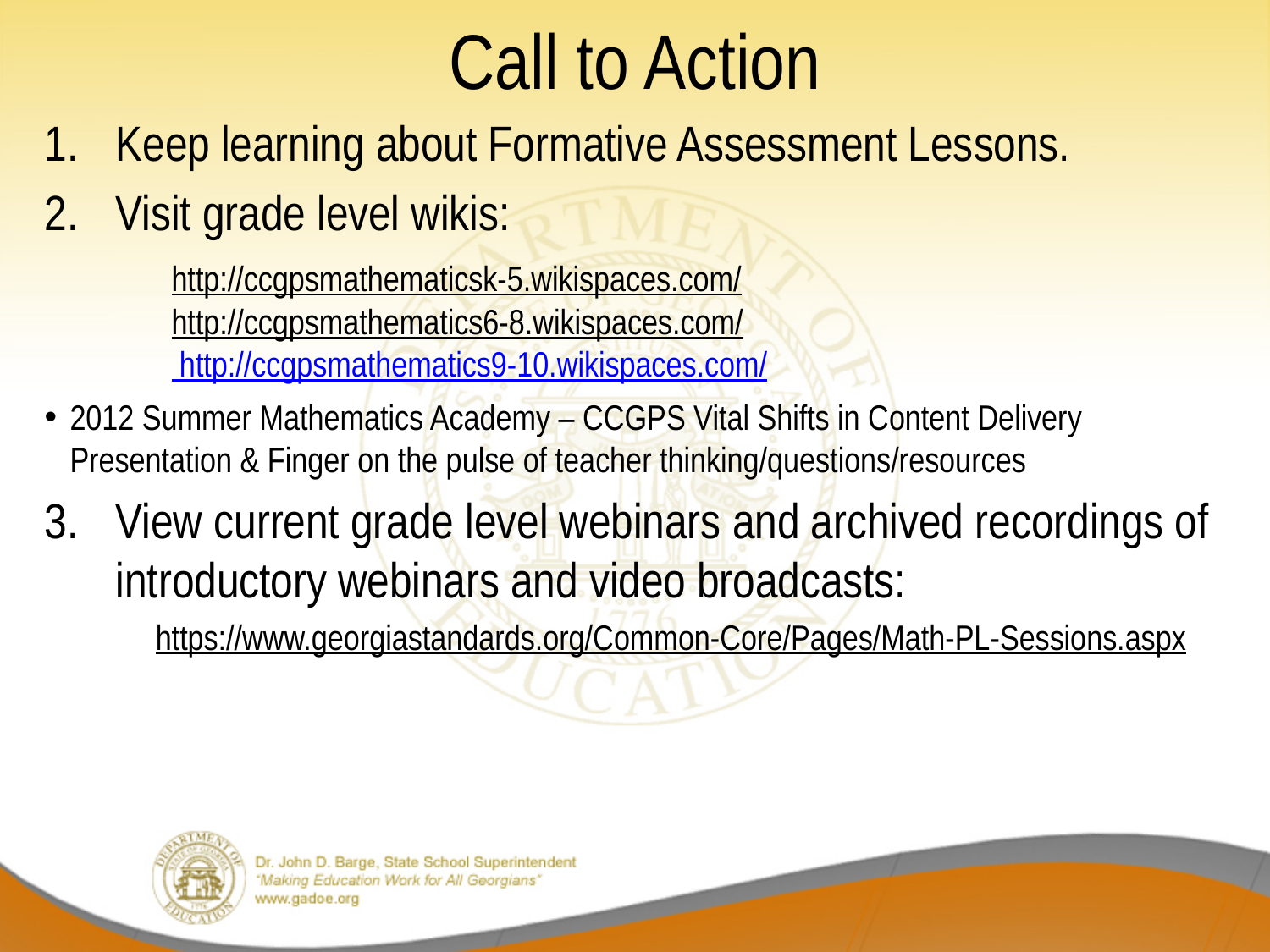

# Call to Action
Keep learning about Formative Assessment Lessons.
Visit grade level wikis:
 	http://ccgpsmathematicsk-5.wikispaces.com/
http://ccgpsmathematics6-8.wikispaces.com/
 http://ccgpsmathematics9-10.wikispaces.com/
2012 Summer Mathematics Academy – CCGPS Vital Shifts in Content Delivery Presentation & Finger on the pulse of teacher thinking/questions/resources
View current grade level webinars and archived recordings of introductory webinars and video broadcasts:
https://www.georgiastandards.org/Common-Core/Pages/Math-PL-Sessions.aspx